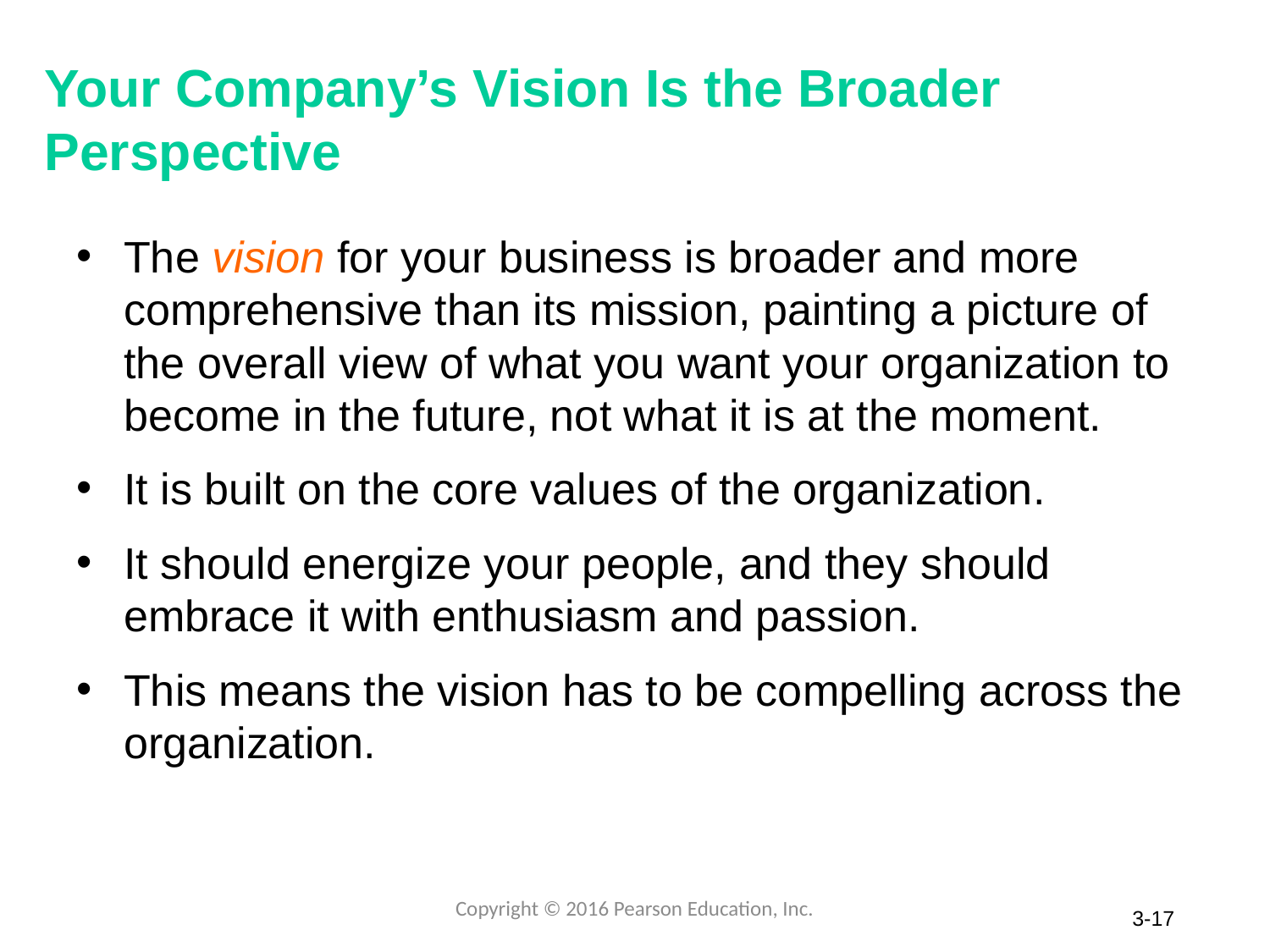

# Your Company’s Vision Is the Broader Perspective
The vision for your business is broader and more comprehensive than its mission, painting a picture of the overall view of what you want your organization to become in the future, not what it is at the moment.

It is built on the core values of the organization.

It should energize your people, and they should embrace it with enthusiasm and passion.

This means the vision has to be compelling across the organization.
Copyright © 2016 Pearson Education, Inc.